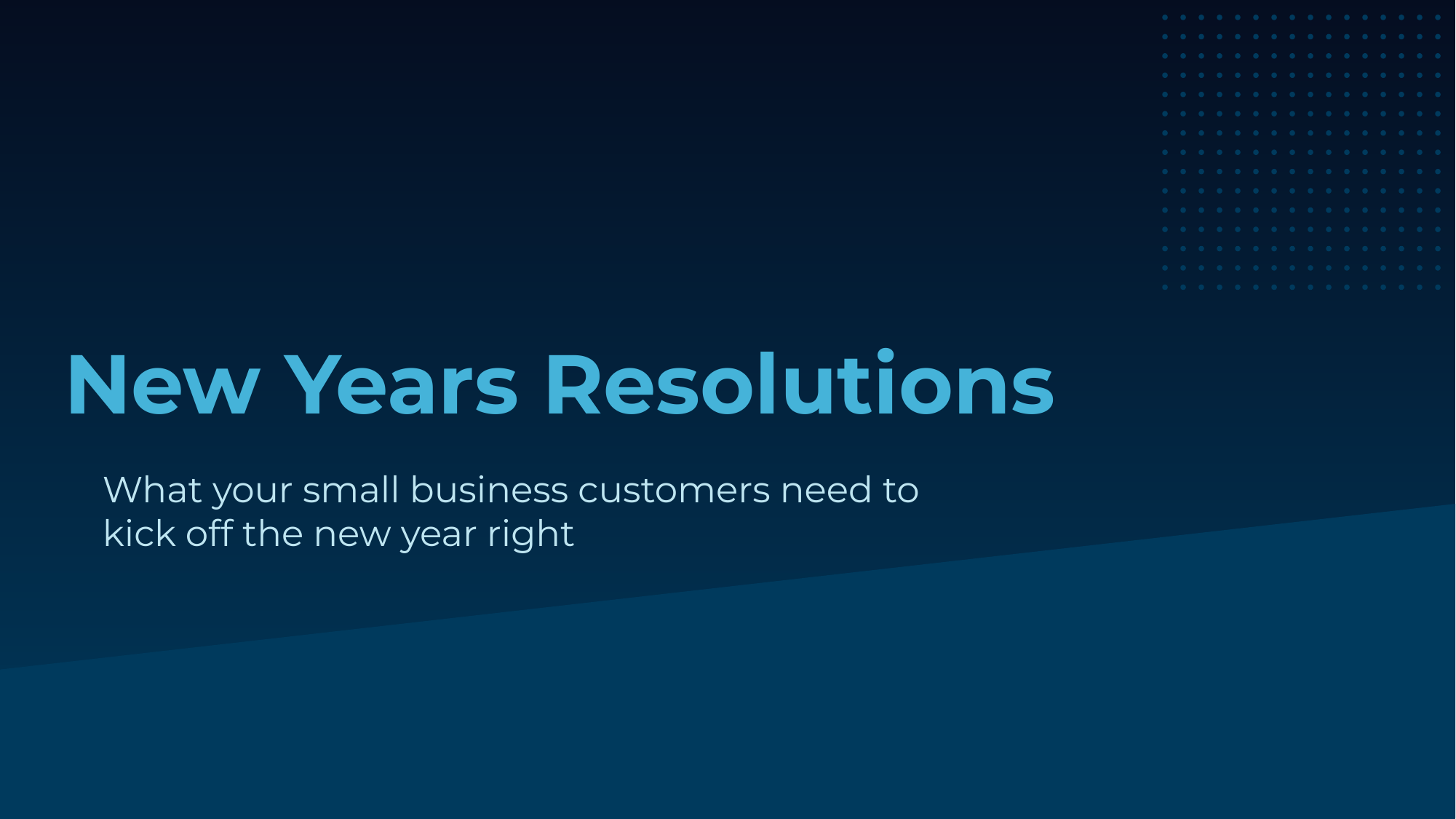

# New Years Resolutions
What your small business customers need to
kick off the new year right